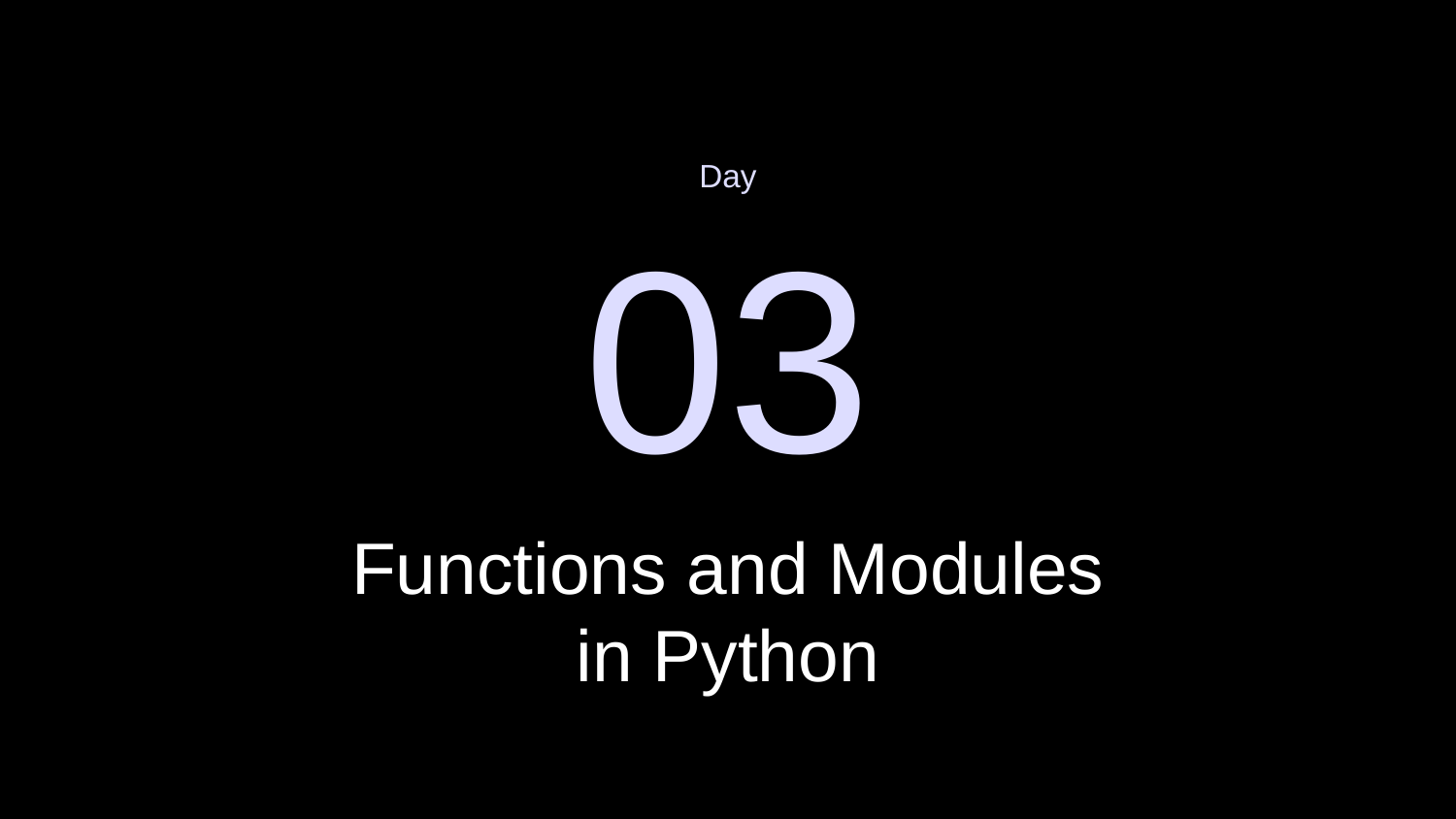

Day
03
# Functions and Modules in Python